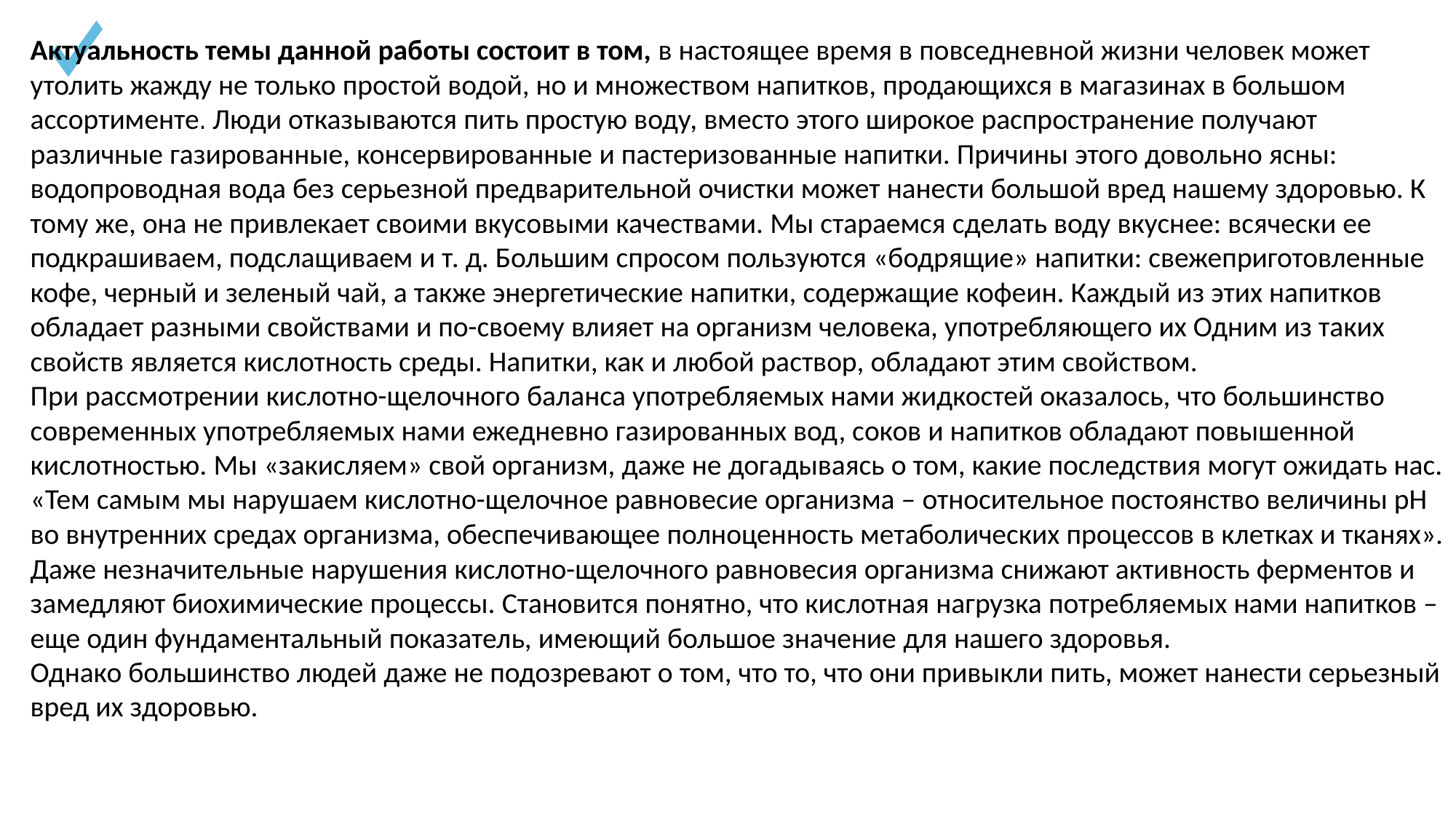

Актуальность темы данной работы состоит в том, в настоящее время в повседневной жизни человек может утолить жажду не только простой водой, но и множеством напитков, продающихся в магазинах в большом ассортименте. Люди отказываются пить простую воду, вместо этого широкое распространение получают различные газированные, консервированные и пастеризованные напитки. Причины этого довольно ясны: водопроводная вода без серьезной предварительной очистки может нанести большой вред нашему здоровью. К тому же, она не привлекает своими вкусовыми качествами. Мы стараемся сделать воду вкуснее: всячески ее подкрашиваем, подслащиваем и т. д. Большим спросом пользуются «бодрящие» напитки: свежеприготовленные кофе, черный и зеленый чай, а также энергетические напитки, содержащие кофеин. Каждый из этих напитков обладает разными свойствами и по-своему влияет на организм человека, употребляющего их Одним из таких свойств является кислотность среды. Напитки, как и любой раствор, обладают этим свойством.
При рассмотрении кислотно-щелочного баланса употребляемых нами жидкостей оказалось, что большинство современных употребляемых нами ежедневно газированных вод, соков и напитков обладают повышенной кислотностью. Мы «закисляем» свой организм, даже не догадываясь о том, какие последствия могут ожидать нас. «Тем самым мы нарушаем кислотно-щелочное равновесие организма – относительное постоянство величины pH во внутренних средах организма, обеспечивающее полноценность метаболических процессов в клетках и тканях».
Даже незначительные нарушения кислотно-щелочного равновесия организма снижают активность ферментов и замедляют биохимические процессы. Становится понятно, что кислотная нагрузка потребляемых нами напитков – еще один фундаментальный показатель, имеющий большое значение для нашего здоровья.
Однако большинство людей даже не подозревают о том, что то, что они привыкли пить, может нанести серьезный вред их здоровью.